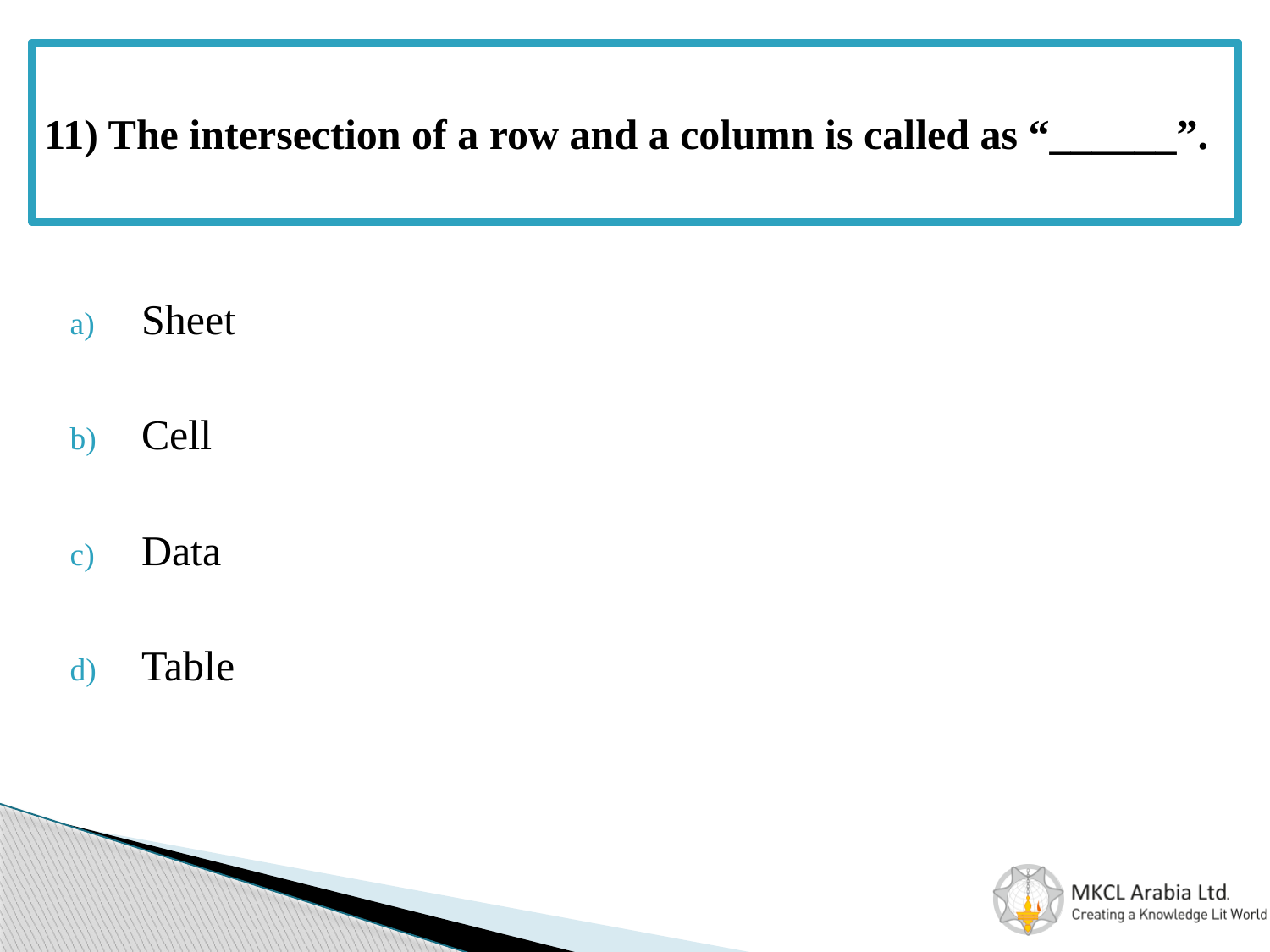

# 11) The intersection of a row and a column is called as “______”.
Sheet

Cell

Data

Table